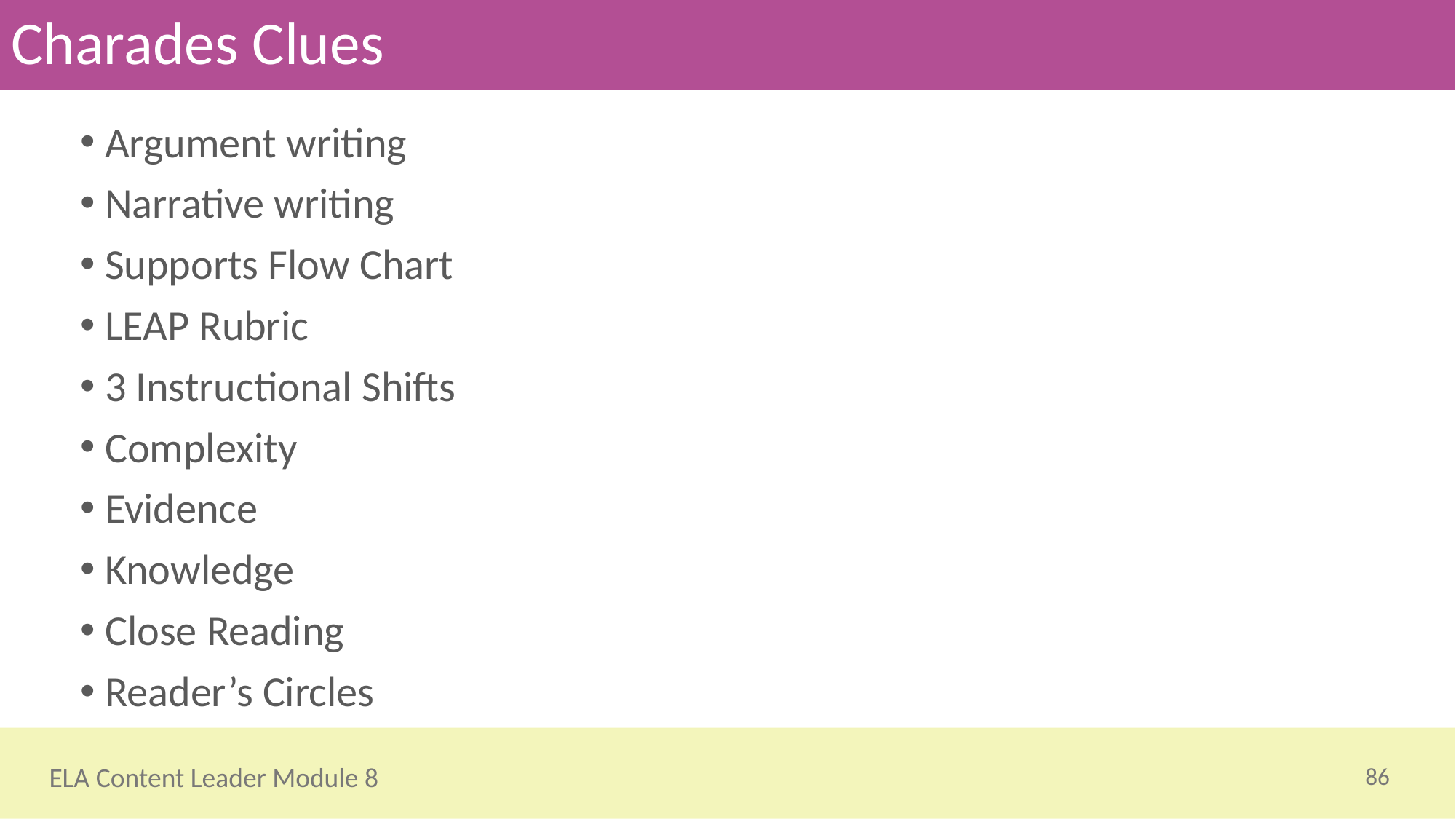

# Charades Clues
 Argument writing
 Narrative writing
 Supports Flow Chart
 LEAP Rubric
 3 Instructional Shifts
 Complexity
 Evidence
 Knowledge
 Close Reading
 Reader’s Circles
86